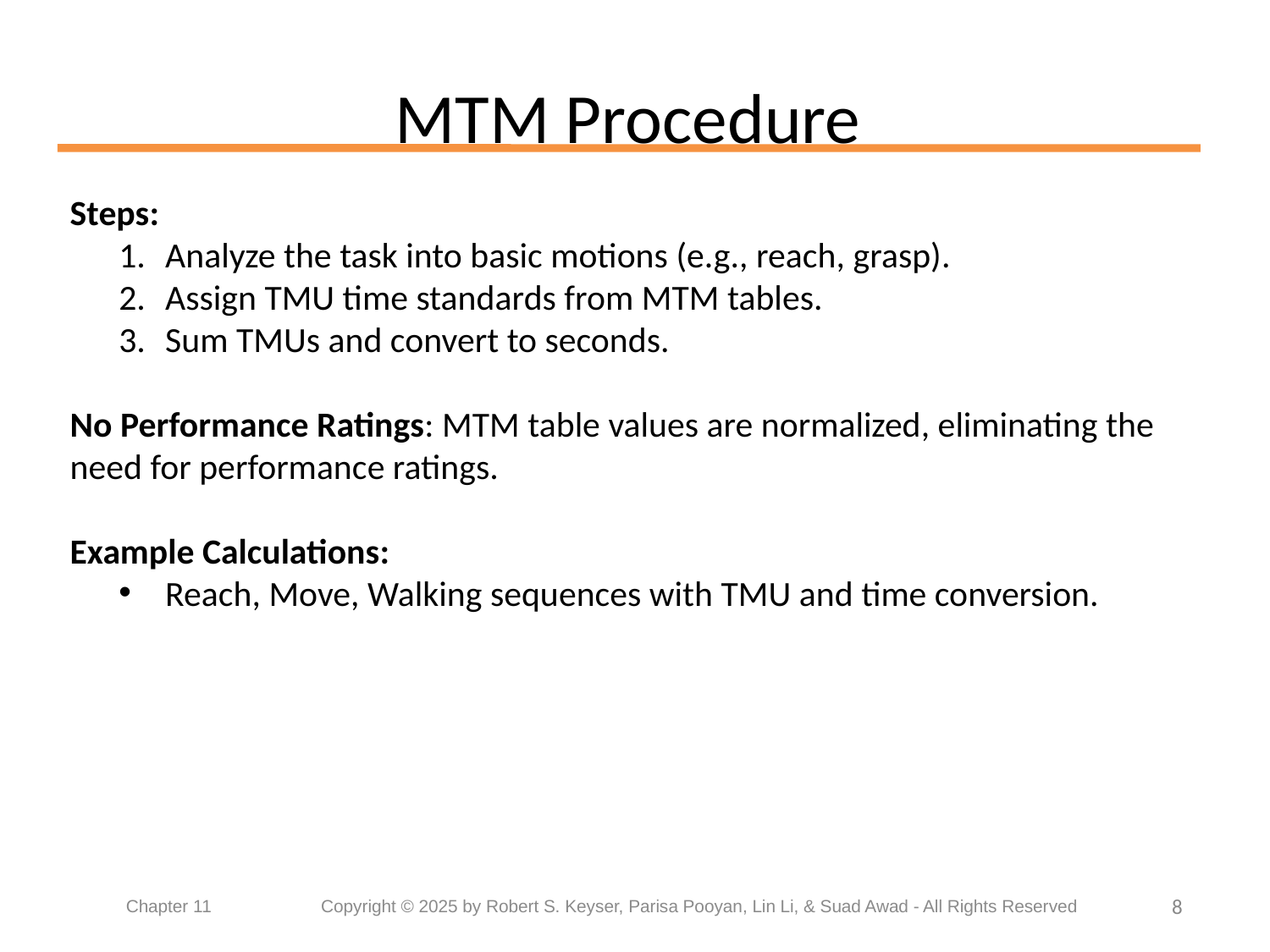

# MTM Procedure

Steps:
Analyze the task into basic motions (e.g., reach, grasp).
Assign TMU time standards from MTM tables.
Sum TMUs and convert to seconds.

No Performance Ratings: MTM table values are normalized, eliminating the need for performance ratings.

Example Calculations:
Reach, Move, Walking sequences with TMU and time conversion.
8
Chapter 11	              Copyright © 2025 by Robert S. Keyser, Parisa Pooyan, Lin Li, & Suad Awad - All Rights Reserved